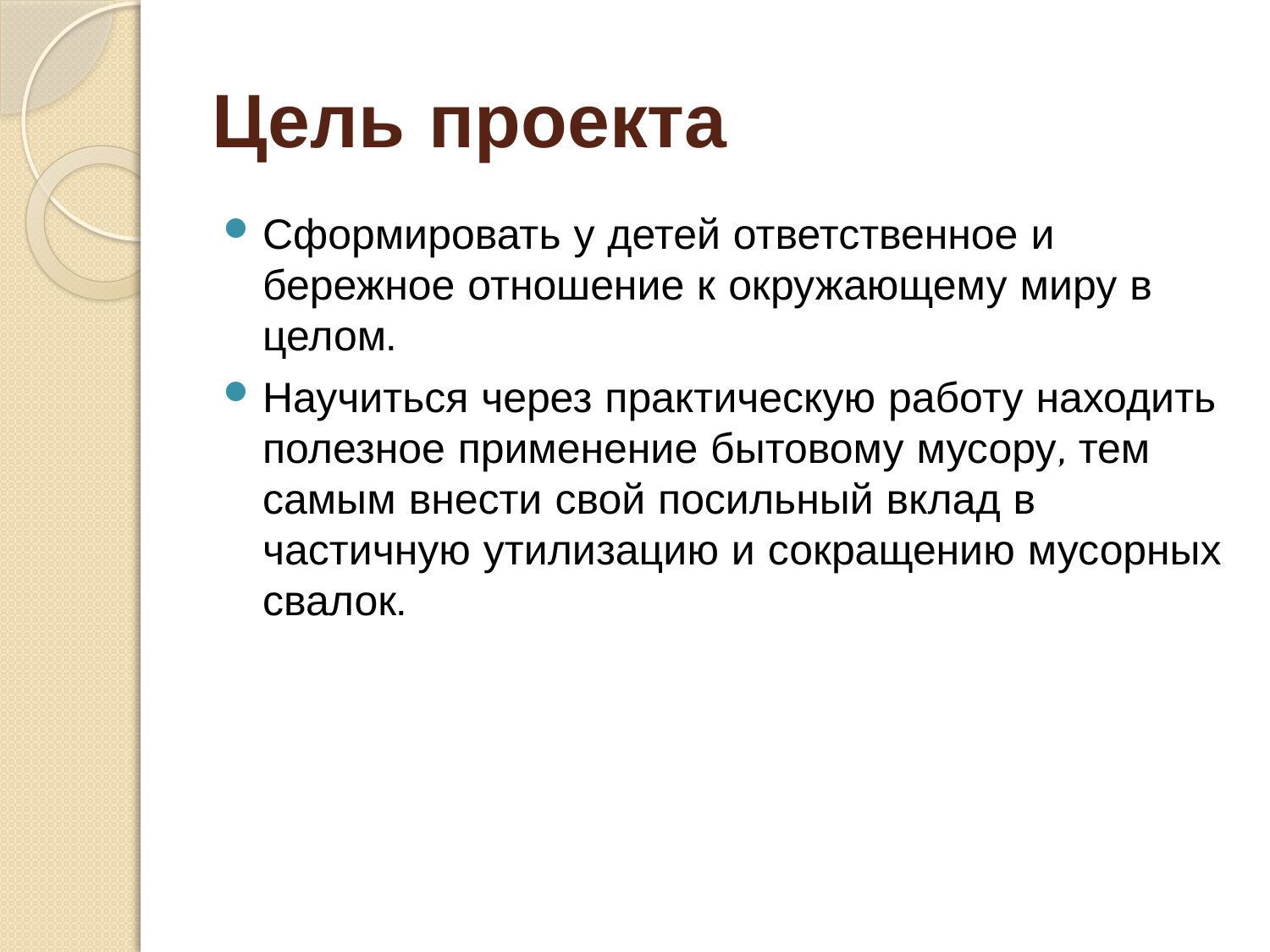

# Цель проекта
Сформировать у детей ответственное и бережное отношение к окружающему миру в целом.
Научиться через практическую работу находить полезное применение бытовому мусору, тем самым внести свой посильный вклад в частичную утилизацию и сокращению мусорных свалок.